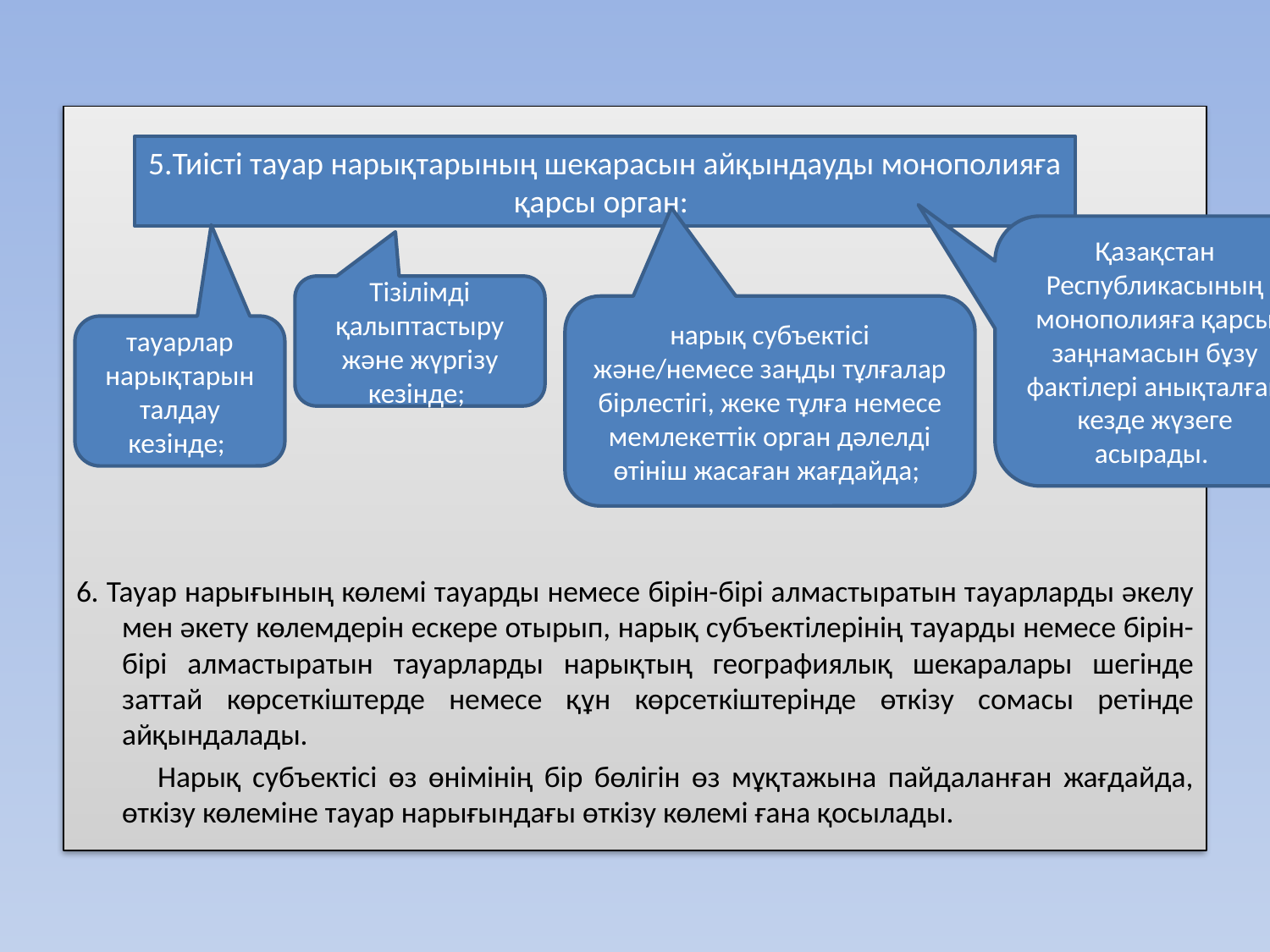

6. Тауар нарығының көлемі тауарды немесе бірін-бірі алмастыратын тауарларды әкелу мен әкету көлемдерін ескере отырып, нарық субъектілерінің тауарды немесе бірін-бірі алмастыратын тауарларды нарықтың географиялық шекаралары шегінде заттай көрсеткіштерде немесе құн көрсеткіштерінде өткізу сомасы ретінде айқындалады.
       Нарық субъектісі өз өнімінің бір бөлігін өз мұқтажына пайдаланған жағдайда, өткізу көлеміне тауар нарығындағы өткізу көлемі ғана қосылады.
5.Тиісті тауар нарықтарының шекарасын айқындауды монополияға қарсы орган:
Қазақстан Республикасының монополияға қарсы заңнамасын бұзу фактілері анықталған кезде жүзеге асырады.
Тізілімді қалыптастыру және жүргізу кезінде;
нарық субъектісі және/немесе заңды тұлғалар бірлестігі, жеке тұлға немесе мемлекеттік орган дәлелді өтініш жасаған жағдайда;
тауарлар нарықтарын талдау кезінде;